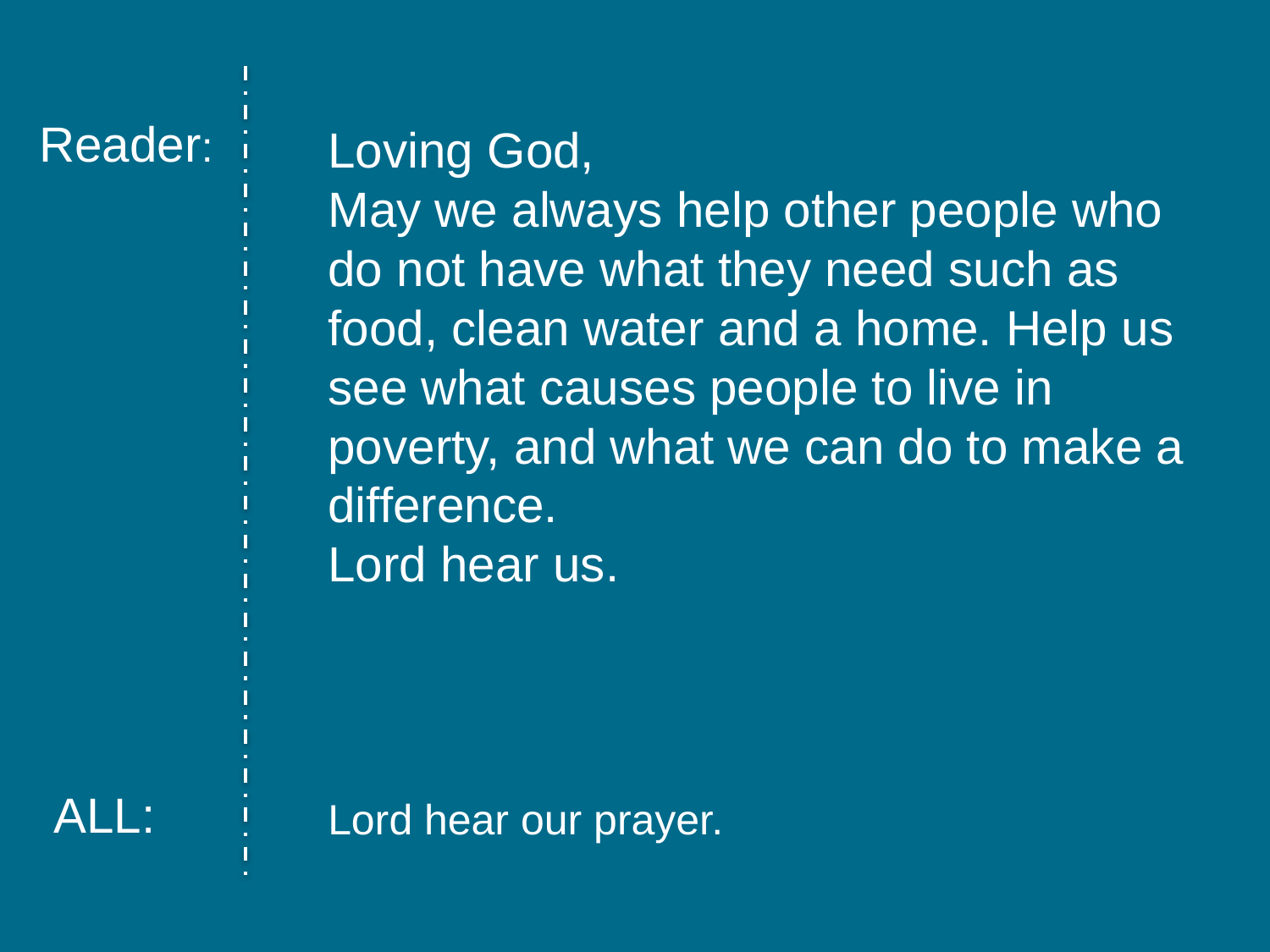

Reader:
Loving God,
May we always help other people who do not have what they need such as food, clean water and a home. Help us see what causes people to live in poverty, and what we can do to make a difference.
Lord hear us.
ALL:
Lord hear our prayer.